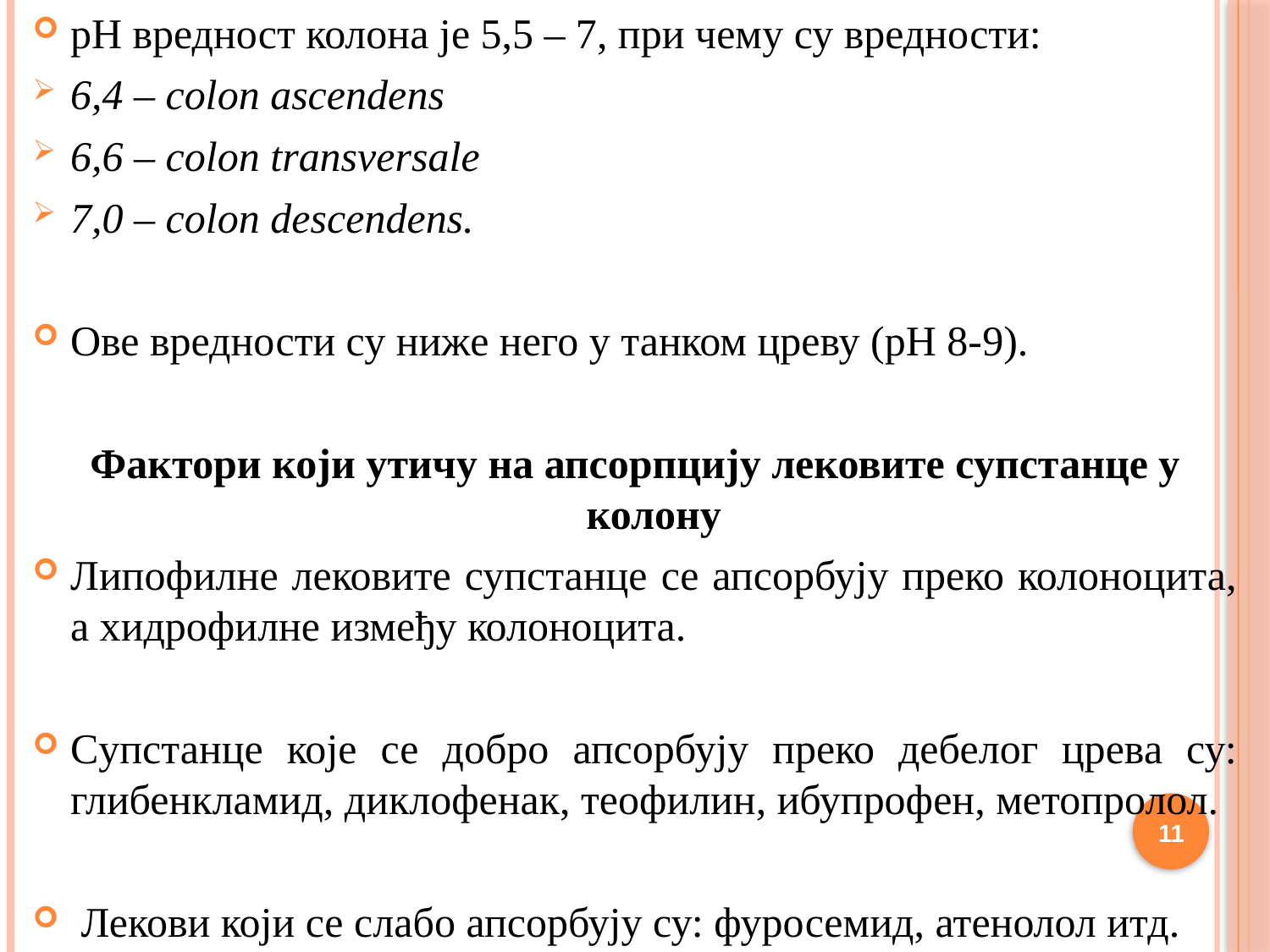

pH вредност колона је 5,5 – 7, при чему су вредности:
6,4 – colon ascendens
6,6 – colon transversale
7,0 – colon descendens.

Ове вредности су ниже него у танком цреву (pH 8-9).

Фактори који утичу на апсорпцију лековите супстанце у колону
Липофилне лековите супстанце се апсорбују преко колоноцита, а хидрофилне између колоноцита.

Супстанце које се добро апсорбују преко дебелог црева су: глибенкламид, диклофенак, теофилин, ибупрофен, метопролол.

 Лекови који се слабо апсорбују су: фуросемид, атенолол итд.
11